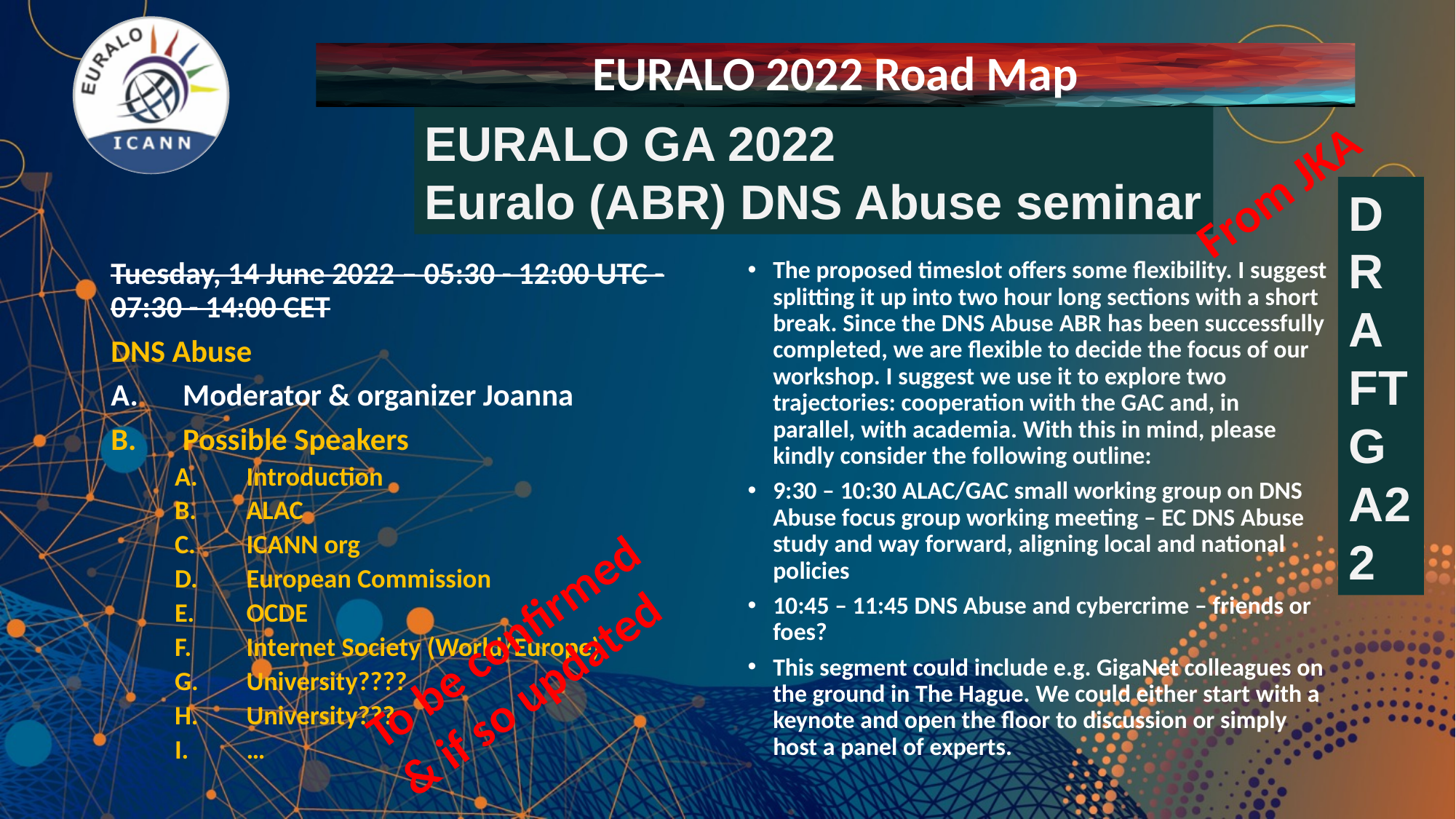

# EURALO 2022 Road Map
EURALO GA 2022
Euralo (ABR) DNS Abuse seminar

From JKA
DRAFTGA22
Tuesday, 14 June 2022 – 05:30 - 12:00 UTC - 07:30 - 14:00 CET
DNS Abuse
Moderator & organizer Joanna
Possible Speakers
Introduction
ALAC
ICANN org
European Commission
OCDE
Internet Society (World/Europe)
University????
University???
…

The proposed timeslot offers some flexibility. I suggest splitting it up into two hour long sections with a short break. Since the DNS Abuse ABR has been successfully completed, we are flexible to decide the focus of our workshop. I suggest we use it to explore two trajectories: cooperation with the GAC and, in parallel, with academia. With this in mind, please kindly consider the following outline:
9:30 – 10:30 ALAC/GAC small working group on DNS Abuse focus group working meeting – EC DNS Abuse study and way forward, aligning local and national policies
10:45 – 11:45 DNS Abuse and cybercrime – friends or foes?
This segment could include e.g. GigaNet colleagues on the ground in The Hague. We could either start with a keynote and open the floor to discussion or simply host a panel of experts.

To be confirmed
& if so updated